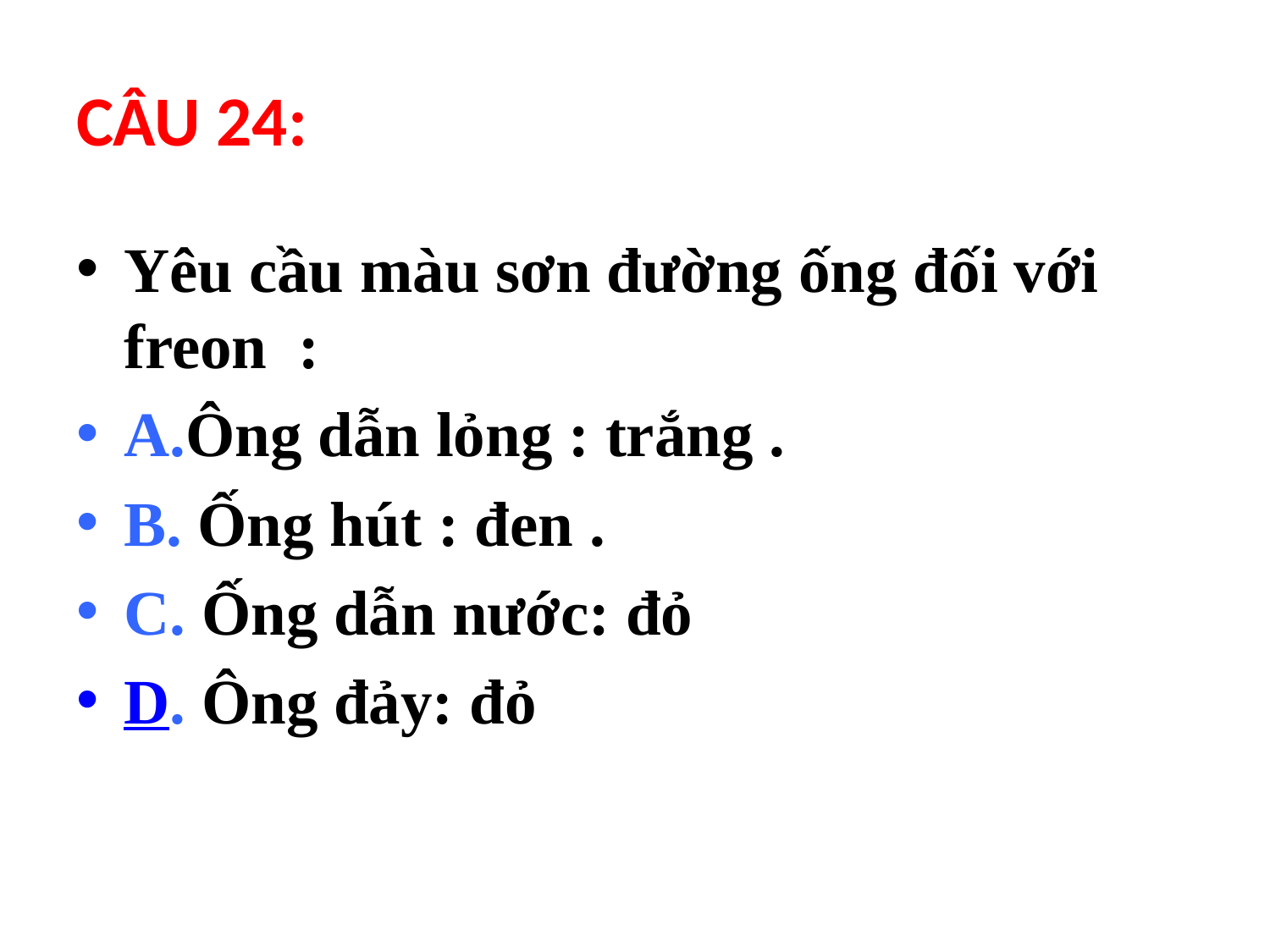

# CÂU 24:
Yêu cầu màu sơn đường ống đối với freon  :
A.Ông dẫn lỏng : trắng .
B. Ống hút : đen .
C. Ống dẫn nước: đỏ
D. Ông đảy: đỏ